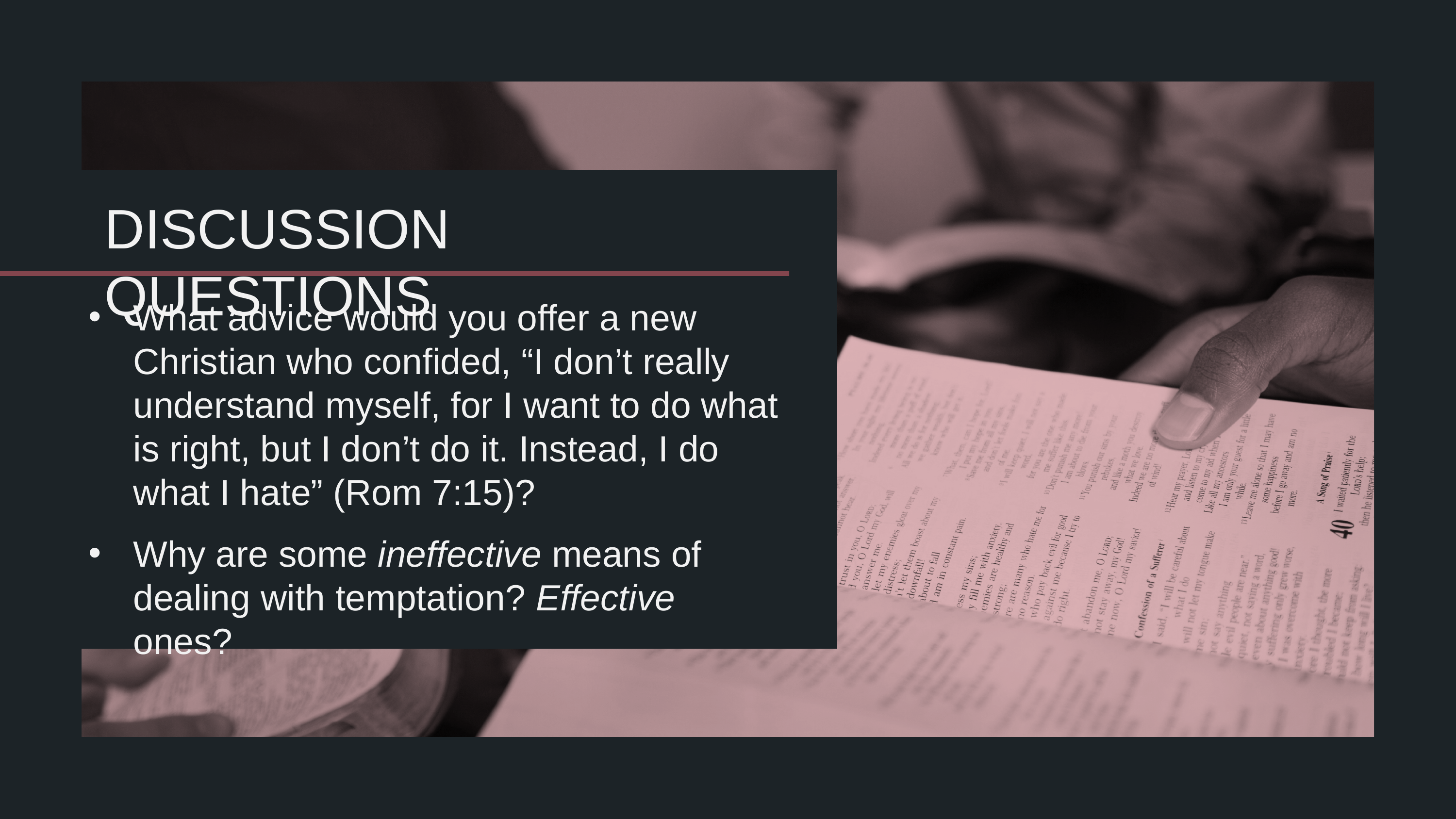

What advice would you offer a new Christian who confided, “I don’t really understand myself, for I want to do what is right, but I don’t do it. Instead, I do what I hate” (Rom 7:15)?
Why are some ineffective means of dealing with temptation? Effective ones?